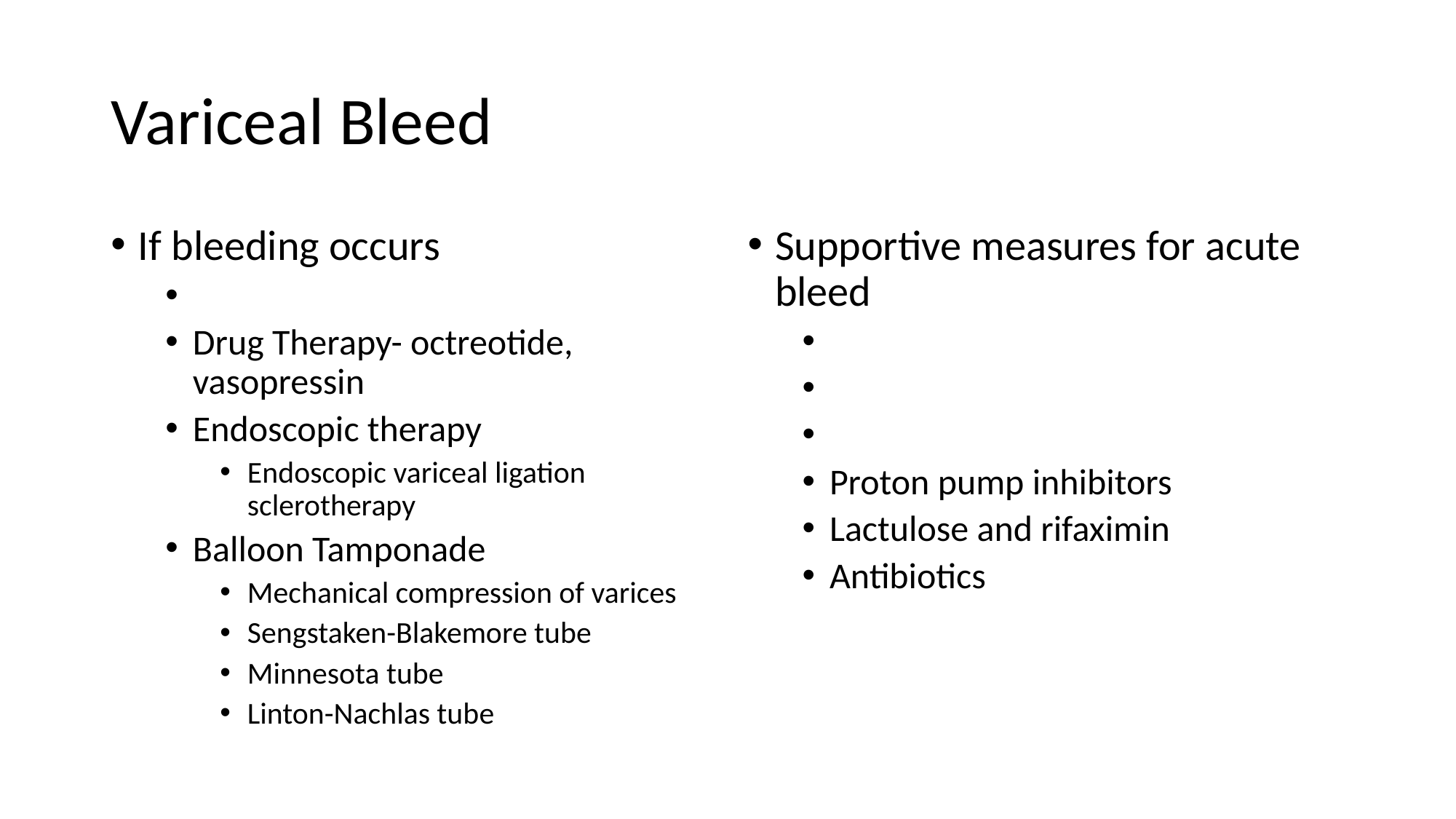

# Variceal Bleed
If bleeding occurs

Drug Therapy- octreotide, vasopressin
Endoscopic therapy
Endoscopic variceal ligation sclerotherapy
Balloon Tamponade
Mechanical compression of varices
Sengstaken-Blakemore tube
Minnesota tube
Linton-Nachlas tube
Supportive measures for acute bleed

Proton pump inhibitors
Lactulose and rifaximin
Antibiotics